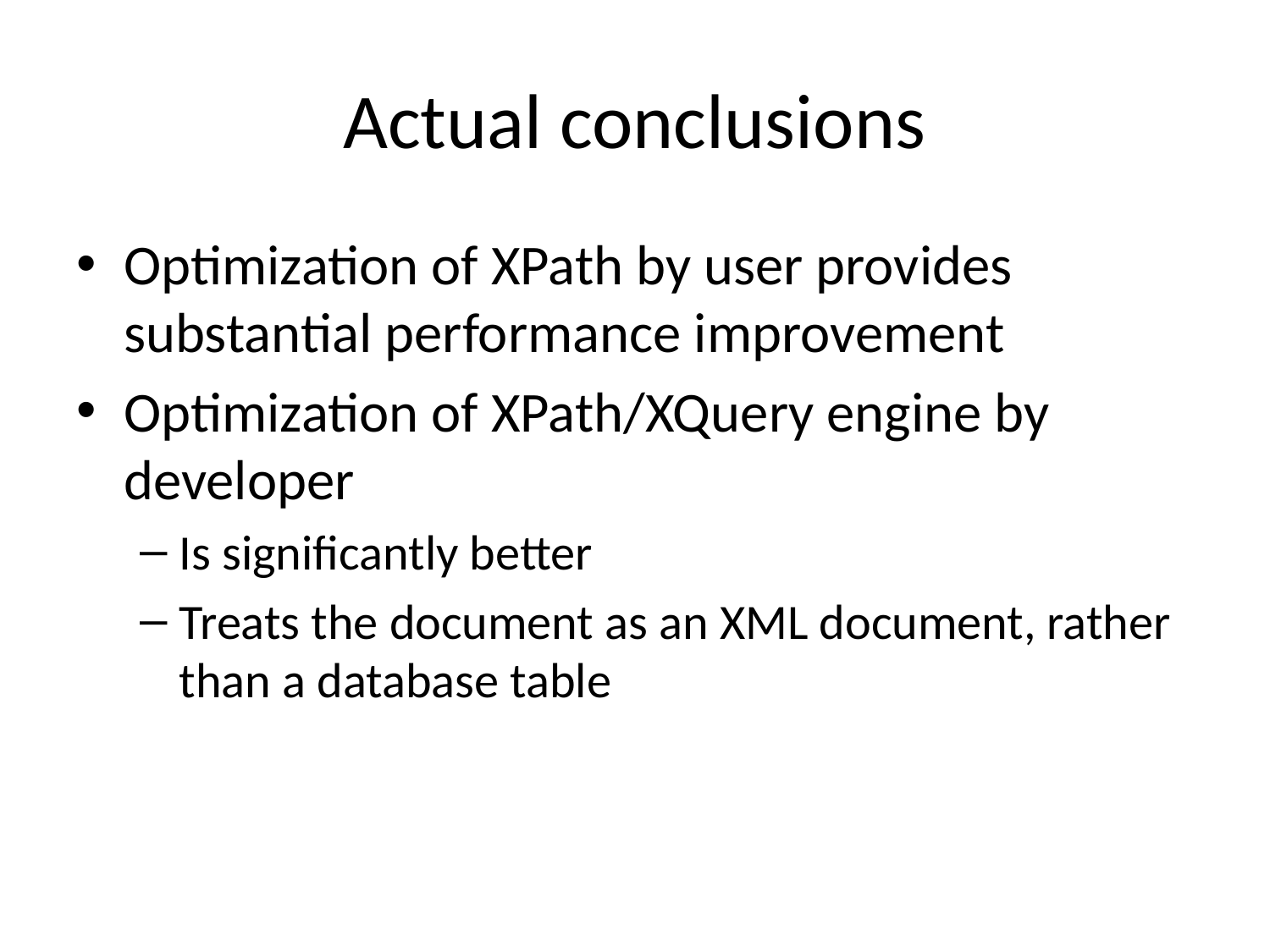

# Actual conclusions
Optimization of XPath by user provides substantial performance improvement
Optimization of XPath/XQuery engine by developer
Is significantly better
Treats the document as an XML document, rather than a database table